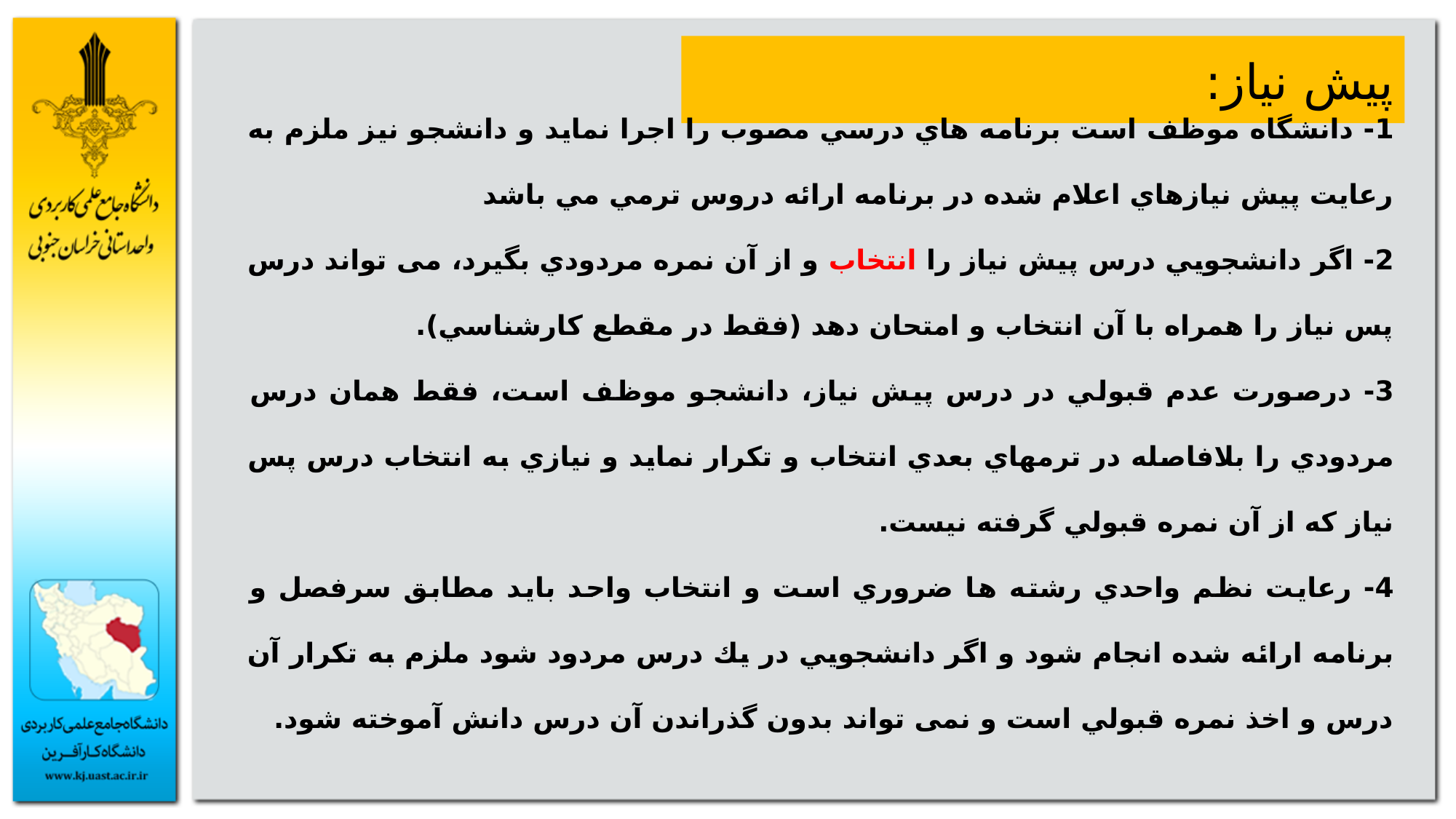

پیش نیاز:
1- دانشگاه موظف است برنامه هاي درسي مصوب را اجرا نمايد و دانشجو نيز ملزم به رعايت پيش نيازهاي اعلام شده در برنامه ارائه دروس ترمي مي باشد
2- اگر دانشجويي درس پيش نياز را انتخاب و از آن نمره مردودي بگيرد، می تواند درس پس نياز را همراه با آن انتخاب و امتحان دهد (فقط در مقطع كارشناسي).
3- درصورت عدم قبولي در درس پيش نياز، دانشجو موظف است، فقط همان درس مردودي را بلافاصله در ترمهاي بعدي انتخاب و تكرار نمايد و نيازي به انتخاب درس پس نياز كه از آن نمره قبولي گرفته نيست.
4- رعايت نظم واحدي رشته ها ضروري است و انتخاب واحد بايد مطابق سرفصل و برنامه ارائه شده انجام شود و اگر دانشجويي در يك درس مردود شود ملزم به تكرار آن درس و اخذ نمره قبولي است و نمی تواند بدون گذراندن آن درس دانش آموخته شود.